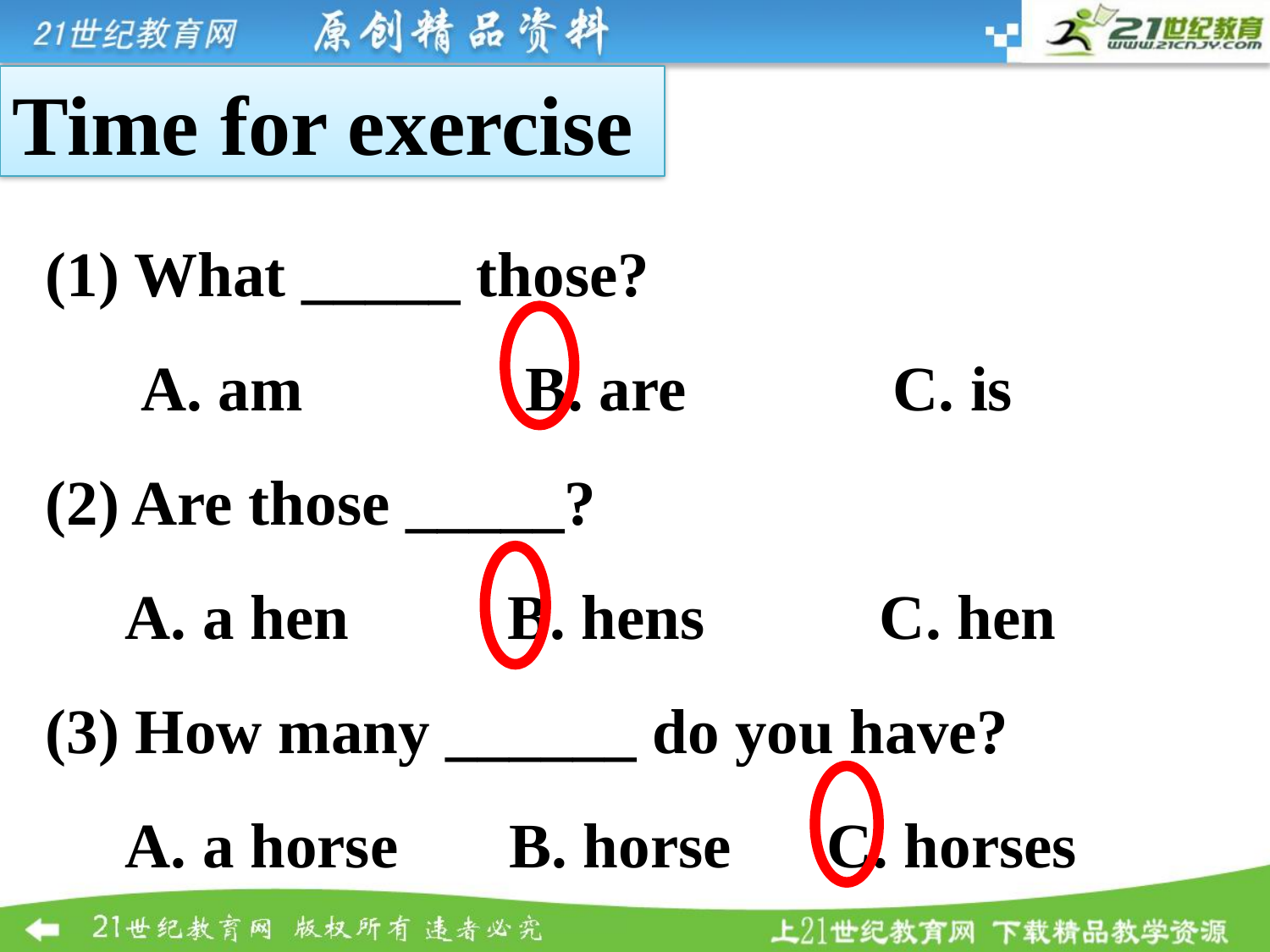

Time for exercise
(1) What _____ those?
      A. am              B. are             C. is
(2) Are those _____?
     A. a hen          B. hens           C. hen
(3) How many ______ do you have?
     A. a horse       B. horse      C. horses